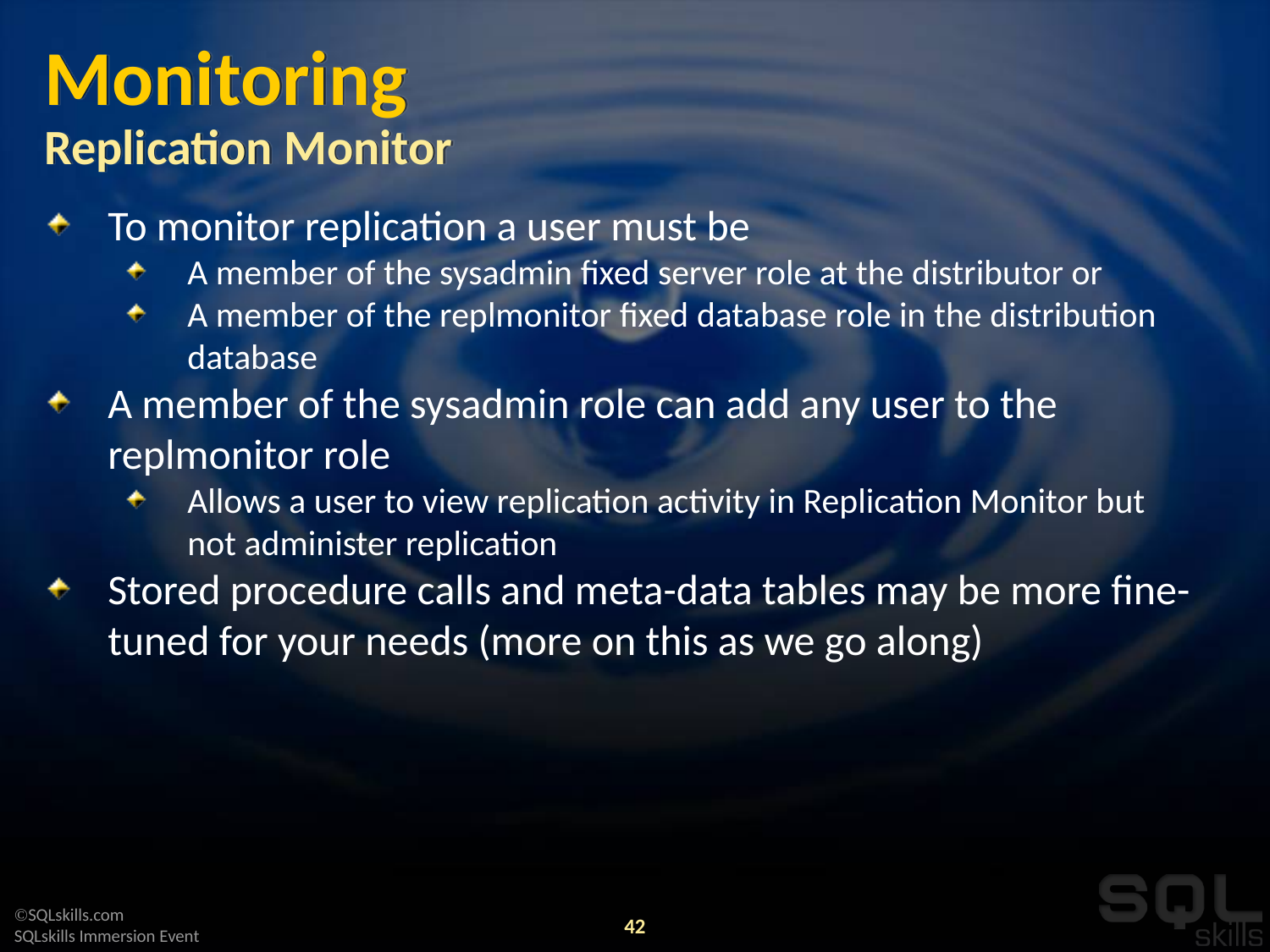

# Monitoring Replication Monitor
To monitor replication a user must be
A member of the sysadmin fixed server role at the distributor or
A member of the replmonitor fixed database role in the distribution database
A member of the sysadmin role can add any user to the replmonitor role
Allows a user to view replication activity in Replication Monitor but not administer replication
Stored procedure calls and meta-data tables may be more fine-tuned for your needs (more on this as we go along)

42